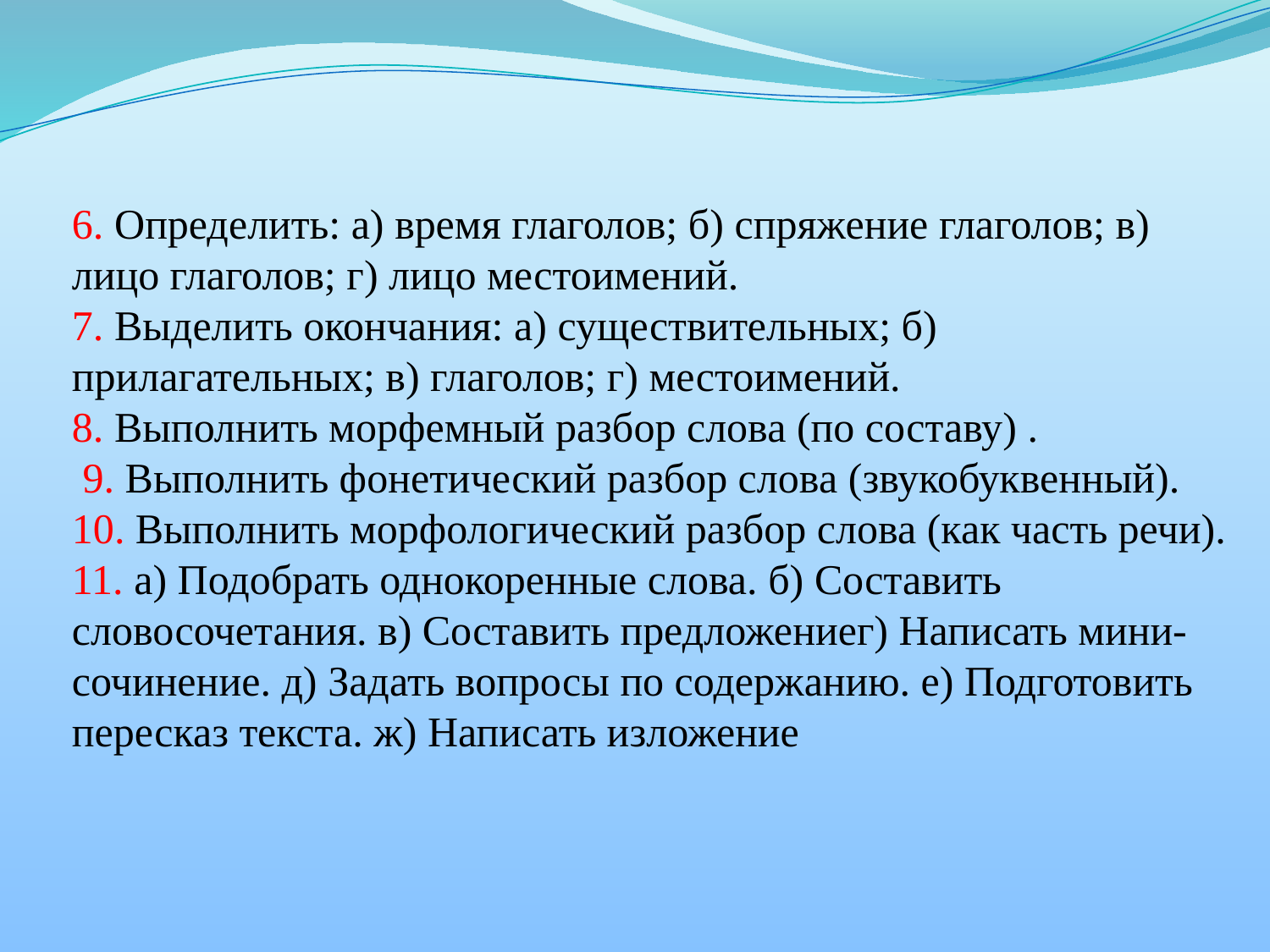

6. Определить: а) время глаголов; б) спряжение глаголов; в) лицо глаголов; г) лицо местоимений.
7. Выделить окончания: а) существительных; б) прилагательных; в) глаголов; г) местоимений.
8. Выполнить морфемный разбор слова (по составу) .
 9. Выполнить фонетический разбор слова (звукобуквенный).
10. Выполнить морфологический разбор слова (как часть речи).
11. а) Подобрать однокоренные слова. б) Составить словосочетания. в) Составить предложениег) Написать мини-сочинение. д) Задать вопросы по содержанию. е) Подготовить пересказ текста. ж) Написать изложение